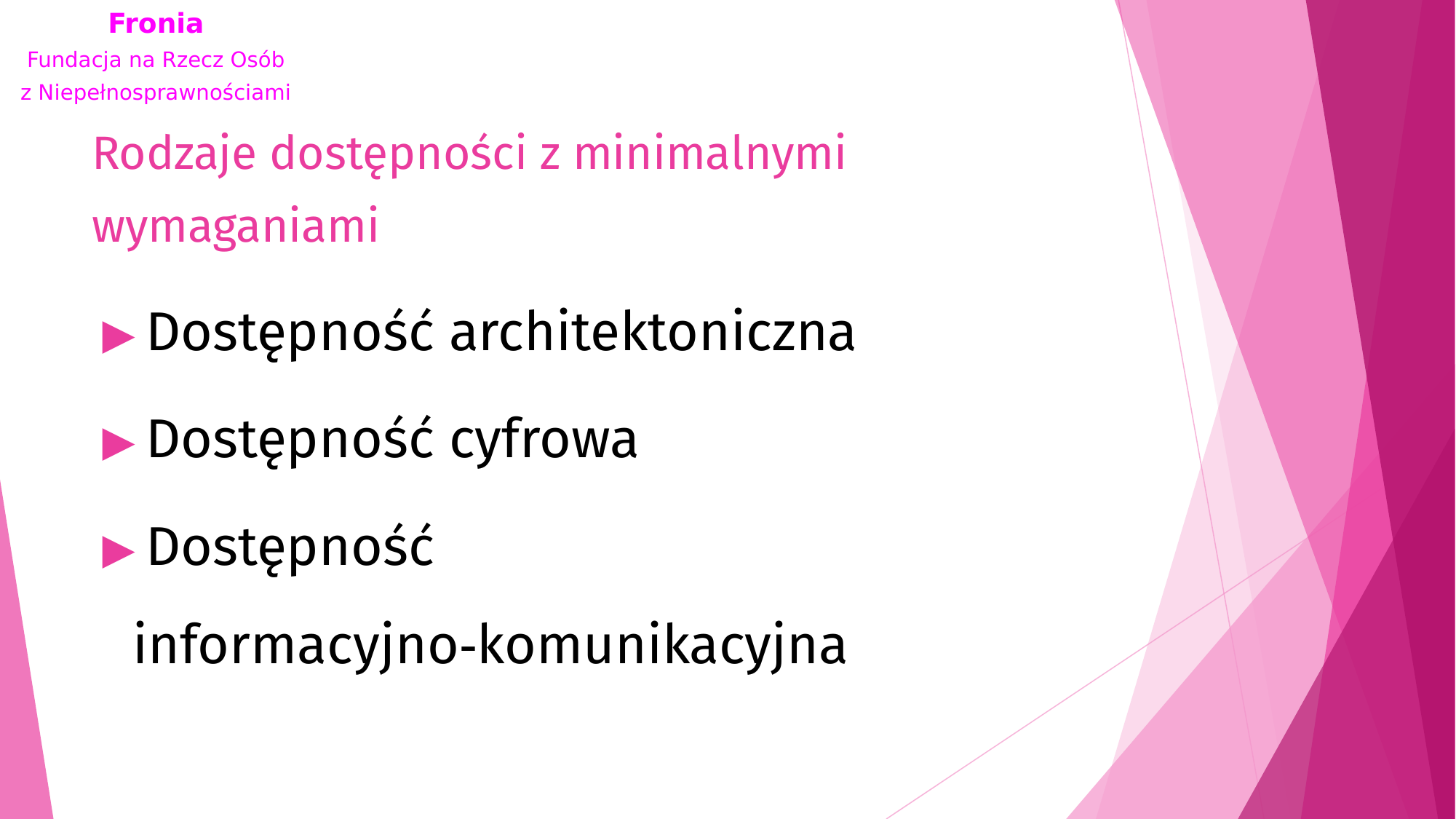

# Rodzaje dostępności z minimalnymi wymaganiami
Dostępność architektoniczna
Dostępność cyfrowa
Dostępność informacyjno‑komunikacyjna